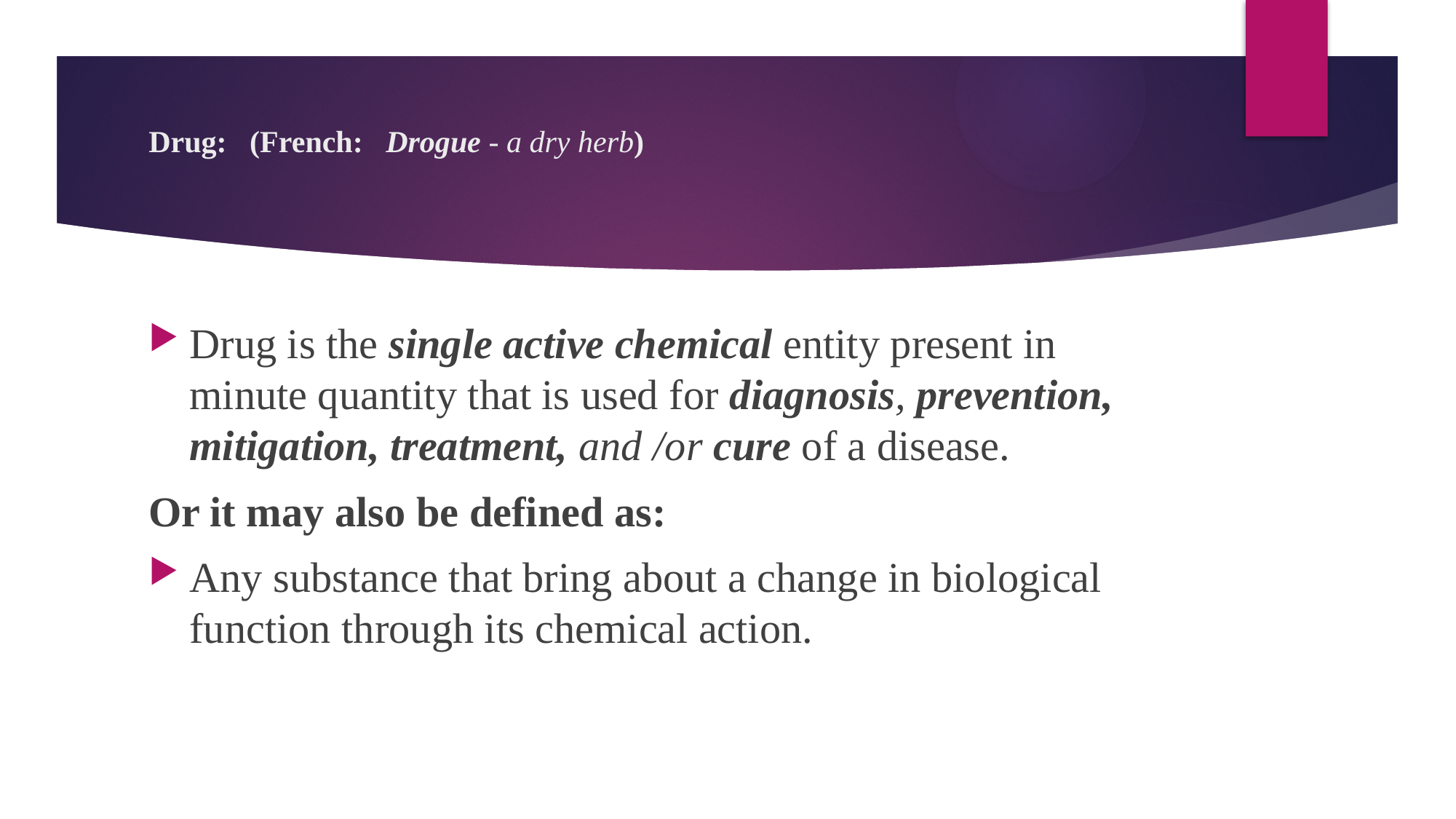

# Drug:   (French:   Drogue - a dry herb)
Drug is the single active chemical entity present in minute quantity that is used for diagnosis, prevention, mitigation, treatment, and /or cure of a disease.
Or it may also be defined as:
Any substance that bring about a change in biological function through its chemical action.